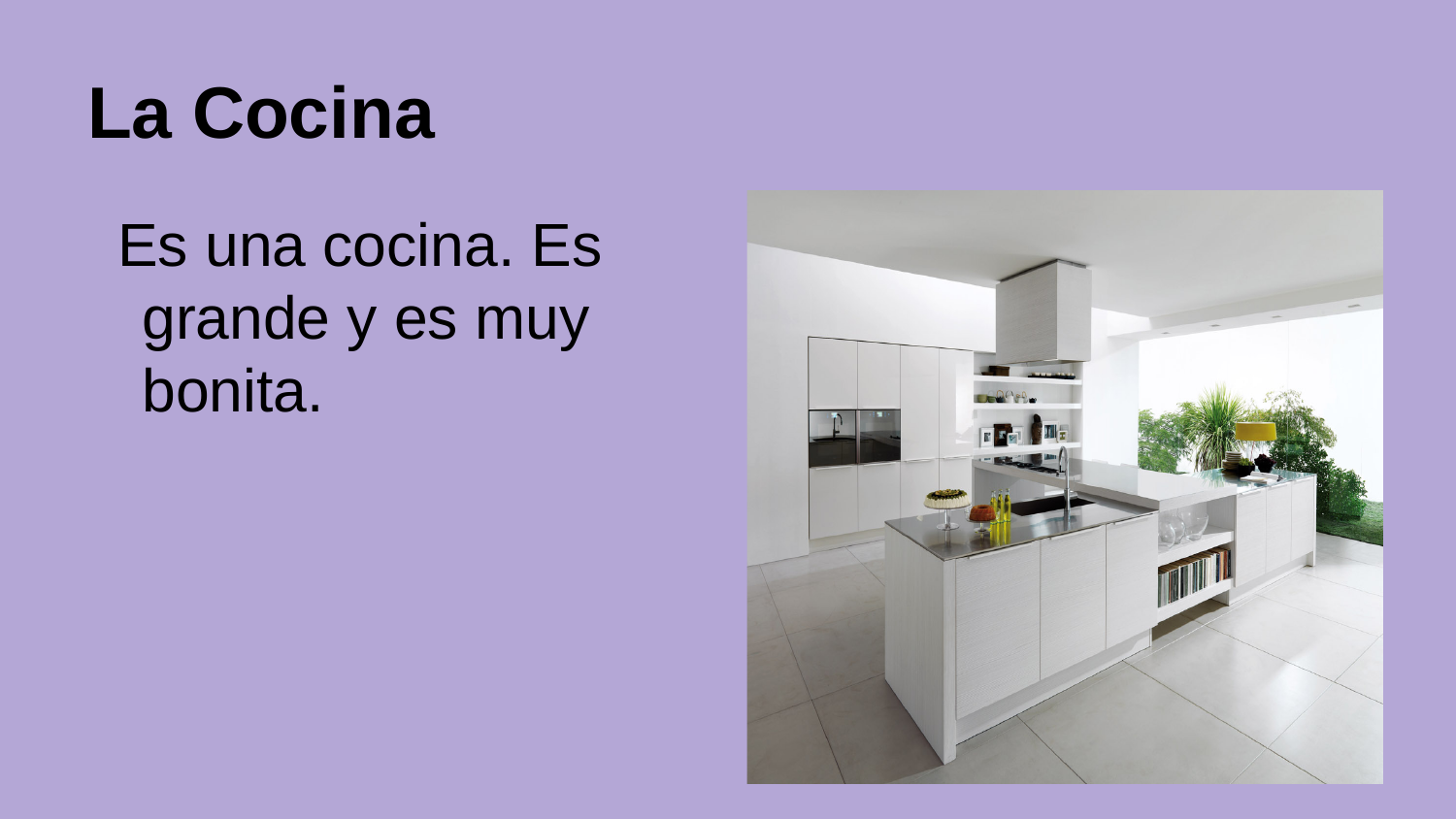

# La Cocina
Es una cocina. Es grande y es muy bonita.